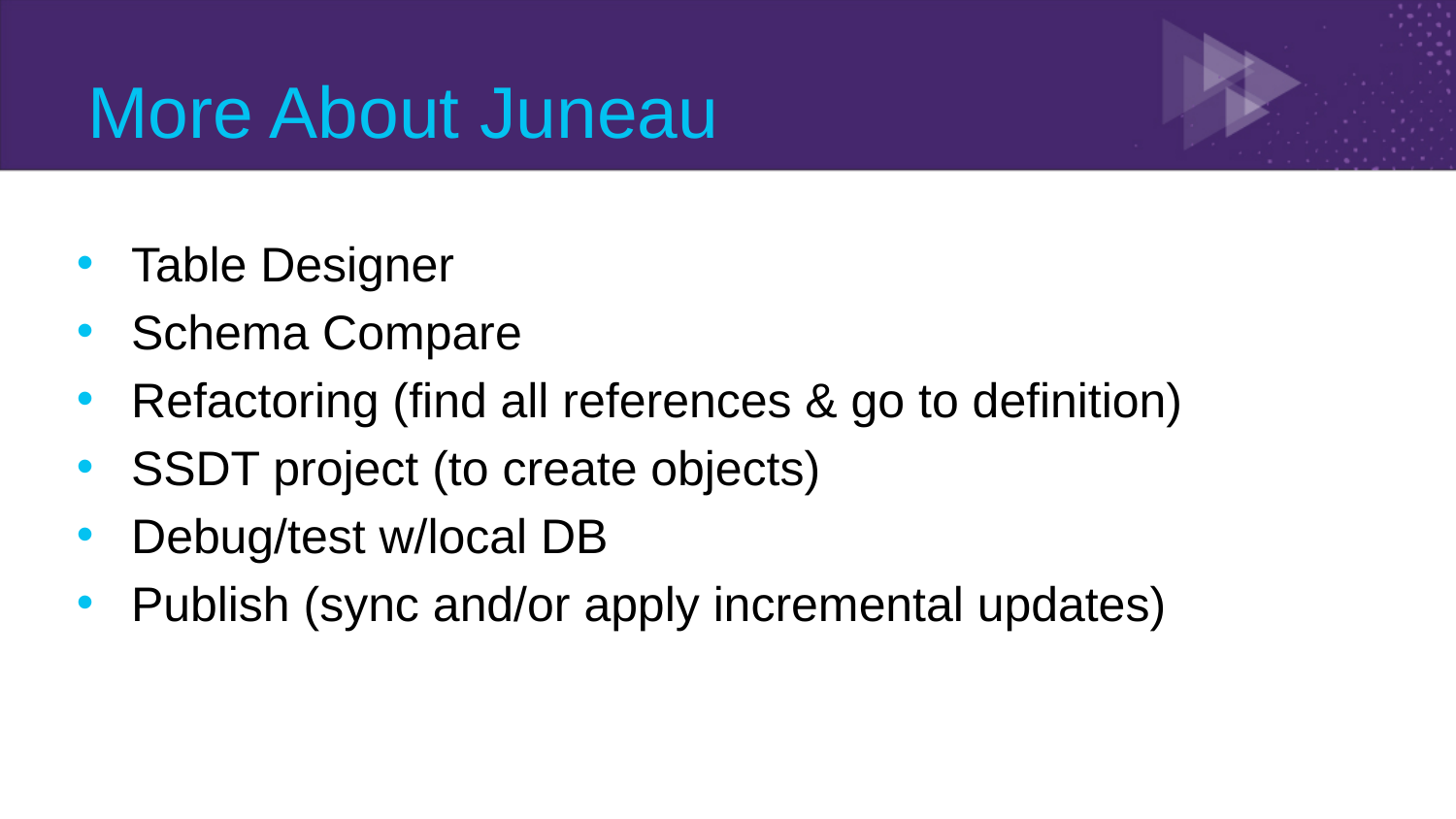

# More About Juneau
Table Designer
Schema Compare
Refactoring (find all references & go to definition)
SSDT project (to create objects)
Debug/test w/local DB
Publish (sync and/or apply incremental updates)